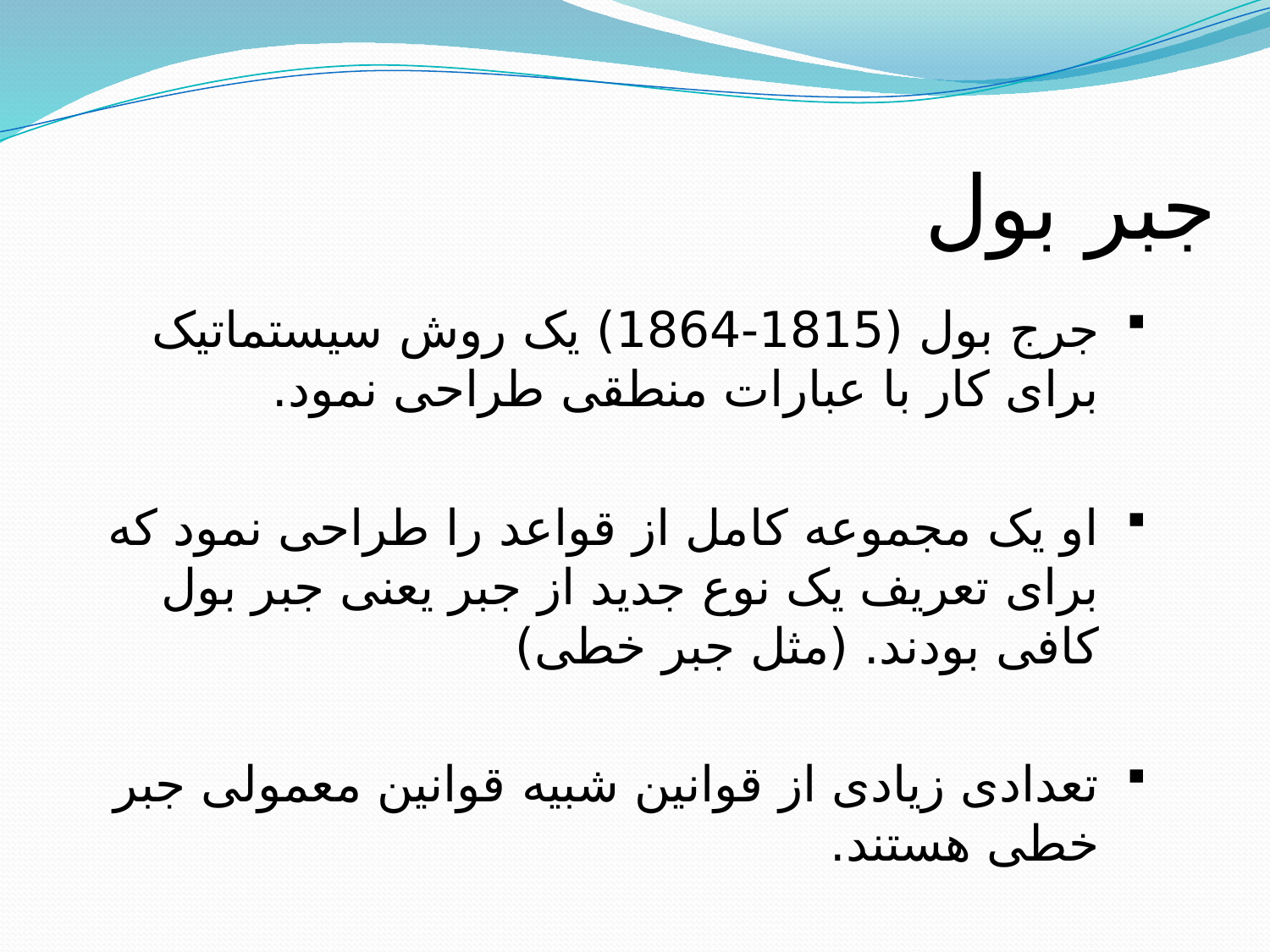

# جبر بول

جرج بول (1815-1864) یک روش سیستماتیک برای کار با عبارات منطقی طراحی نمود.

او یک مجموعه کامل از قواعد را طراحی نمود که برای تعریف یک نوع جدید از جبر یعنی جبر بول کافی بودند. (مثل جبر خطی)

تعدادی زیادی از قوانین شبیه قوانین معمولی جبر خطی هستند.